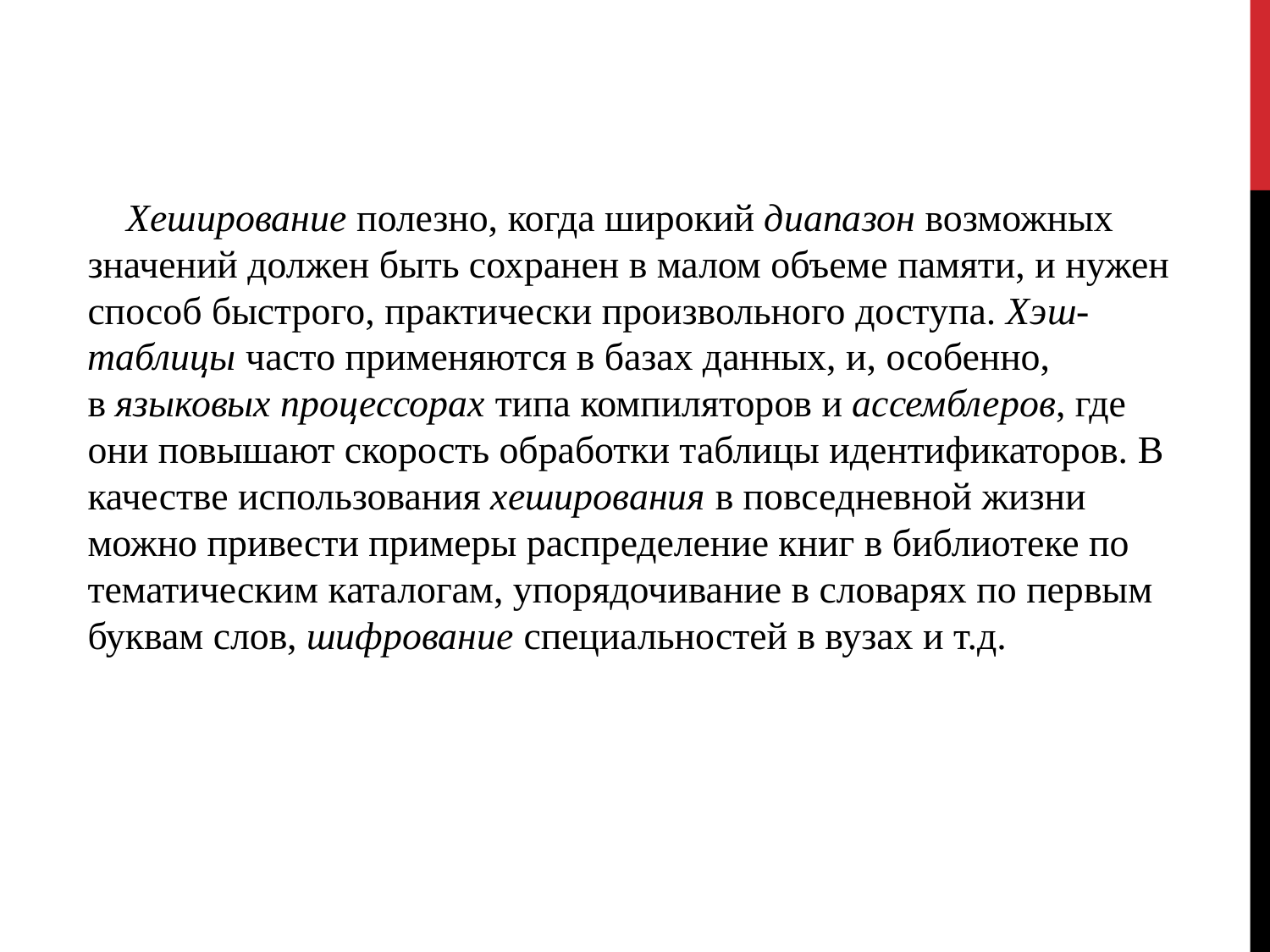

Хеширование полезно, когда широкий диапазон возможных значений должен быть сохранен в малом объеме памяти, и нужен способ быстрого, практически произвольного доступа. Хэш-таблицы часто применяются в базах данных, и, особенно, в языковых процессорах типа компиляторов и ассемблеров, где они повышают скорость обработки таблицы идентификаторов. В качестве использования хеширования в повседневной жизни можно привести примеры распределение книг в библиотеке по тематическим каталогам, упорядочивание в словарях по первым буквам слов, шифрование специальностей в вузах и т.д.